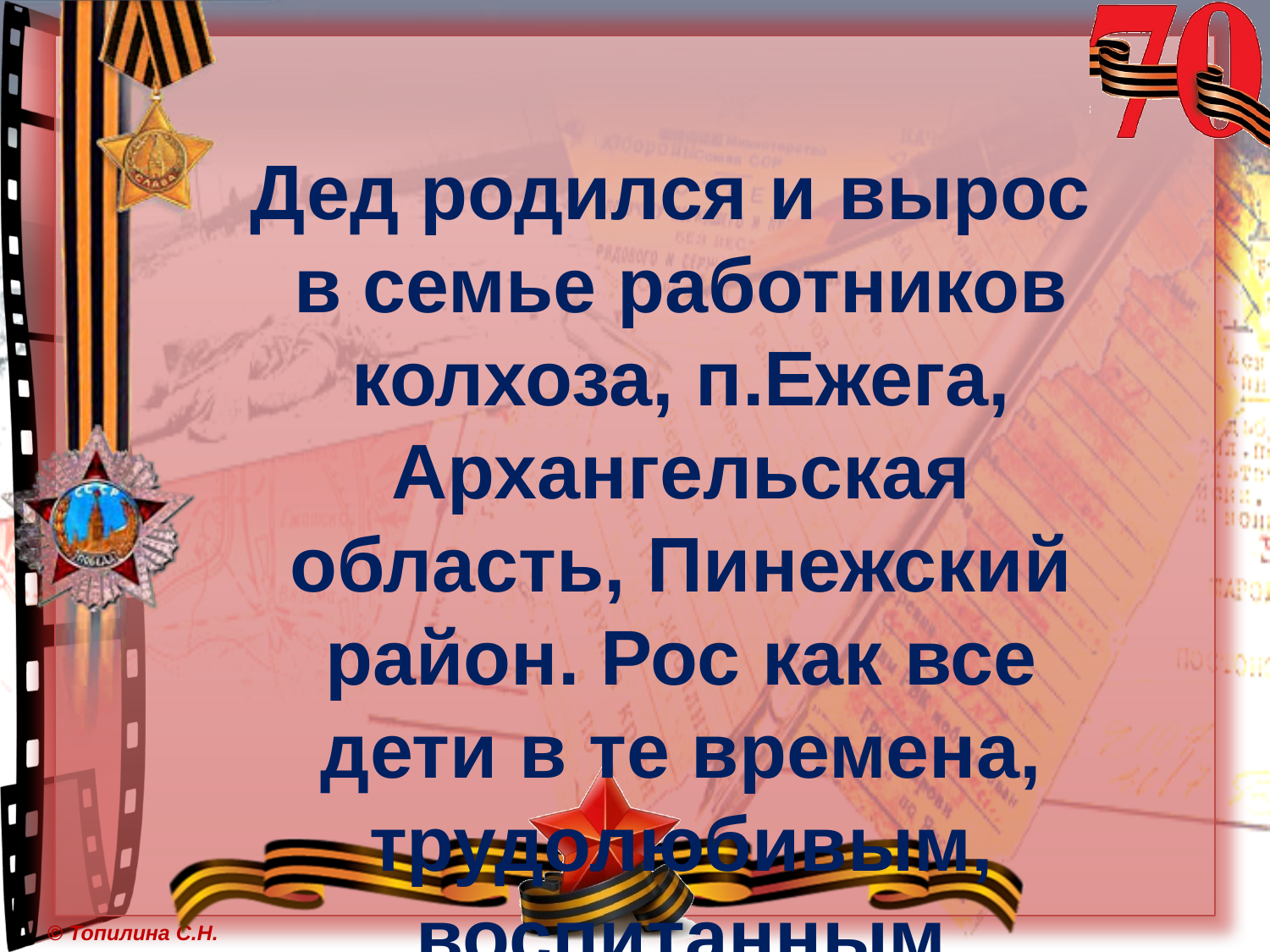

Дед родился и вырос  в семье работников колхоза, п.Ежега, Архангельская область, Пинежский район. Рос как все дети в те времена, трудолюбивым, воспитанным мальчиком.